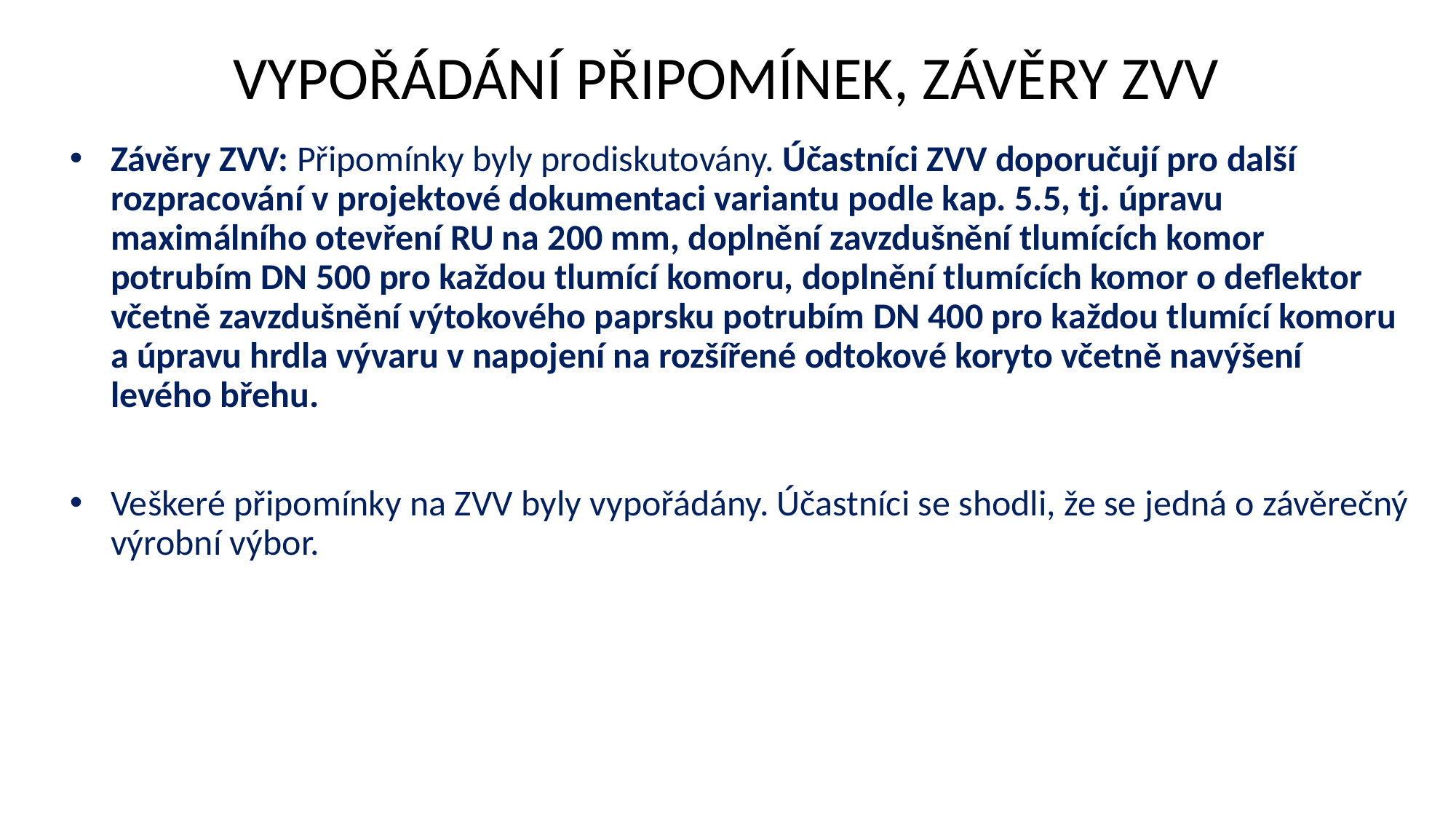

# VYPOŘÁDÁNÍ PŘIPOMÍNEK, ZÁVĚRY ZVV
Závěry ZVV: Připomínky byly prodiskutovány. Účastníci ZVV doporučují pro další rozpracování v projektové dokumentaci variantu podle kap. 5.5, tj. úpravu maximálního otevření RU na 200 mm, doplnění zavzdušnění tlumících komor potrubím DN 500 pro každou tlumící komoru, doplnění tlumících komor o deflektor včetně zavzdušnění výtokového paprsku potrubím DN 400 pro každou tlumící komoru a úpravu hrdla vývaru v napojení na rozšířené odtokové koryto včetně navýšení levého břehu.

Veškeré připomínky na ZVV byly vypořádány. Účastníci se shodli, že se jedná o závěrečný výrobní výbor.